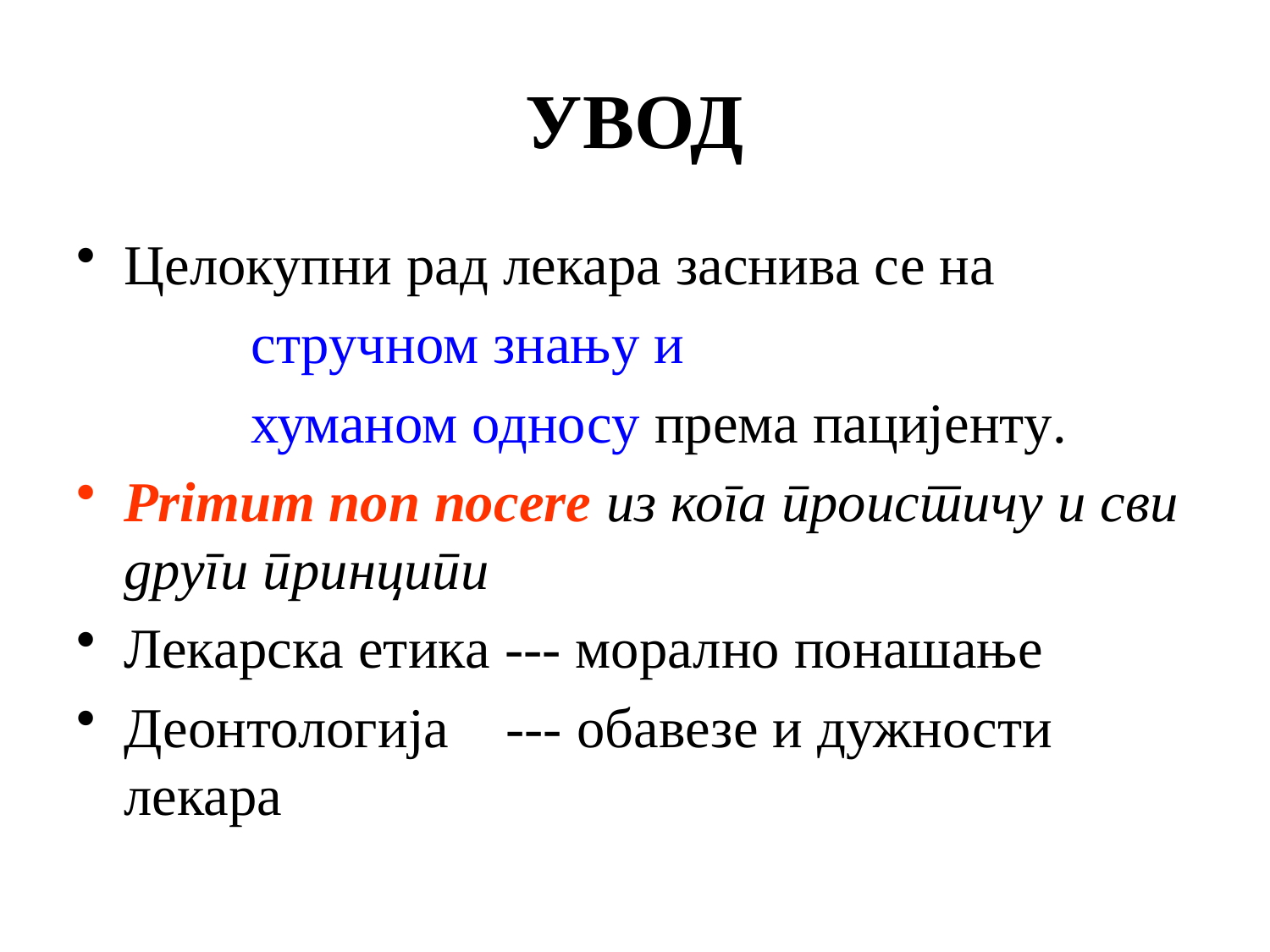

УВОД
Целокупни рад лекара заснива се на
		стручном знању и
		хуманом односу према пацијенту.
Primum non nocere из кога проистичу и сви други принципи
Лекарска етика --- морално понашање
Деонтологија    --- обавезе и дужности лекара